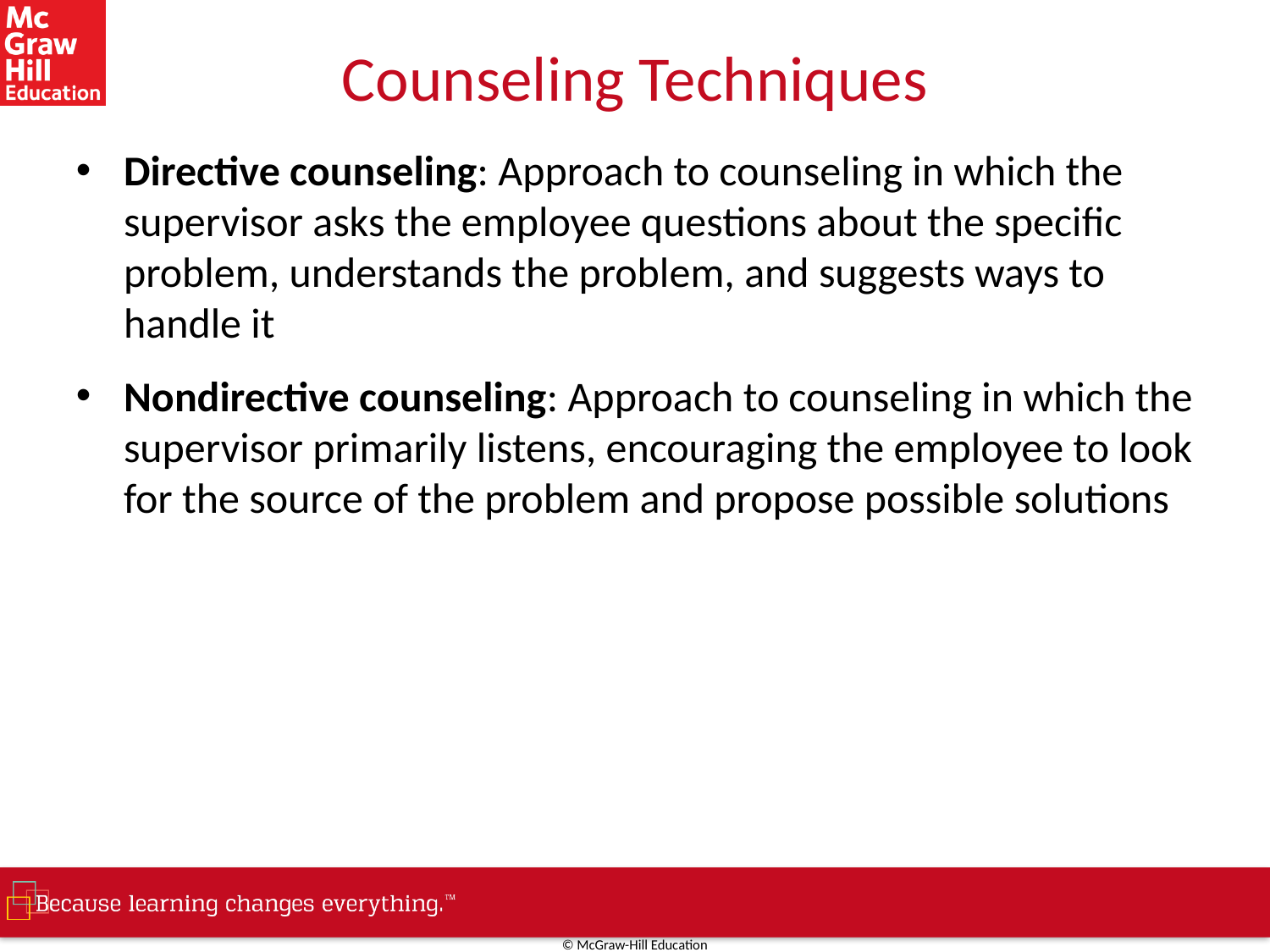

# Counseling Techniques
Directive counseling: Approach to counseling in which the supervisor asks the employee questions about the specific problem, understands the problem, and suggests ways to handle it
Nondirective counseling: Approach to counseling in which the supervisor primarily listens, encouraging the employee to look for the source of the problem and propose possible solutions